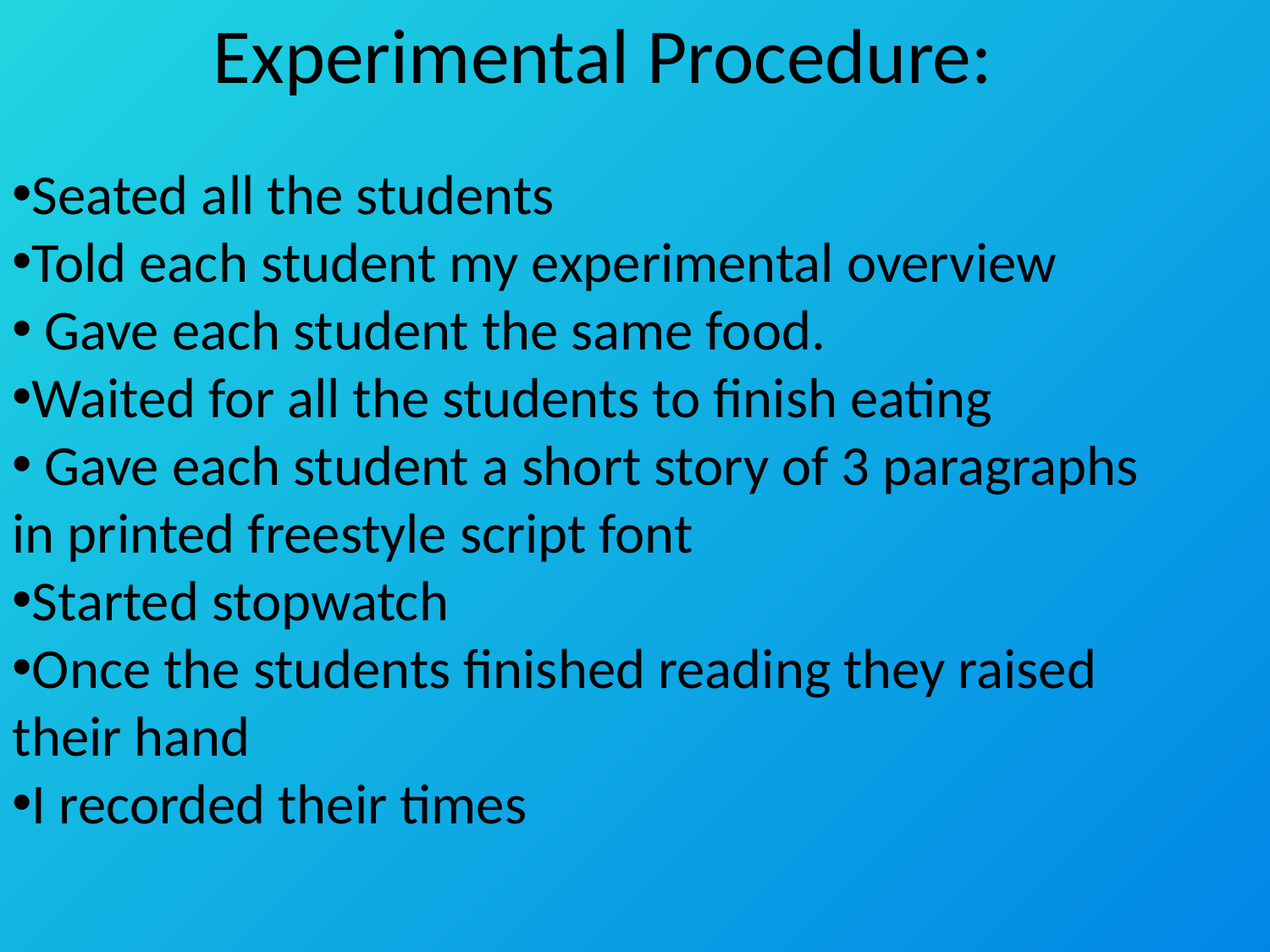

Experimental Procedure:

Seated all the students
Told each student my experimental overview
 Gave each student the same food.
Waited for all the students to finish eating
 Gave each student a short story of 3 paragraphs in printed freestyle script font
Started stopwatch
Once the students finished reading they raised their hand
I recorded their times